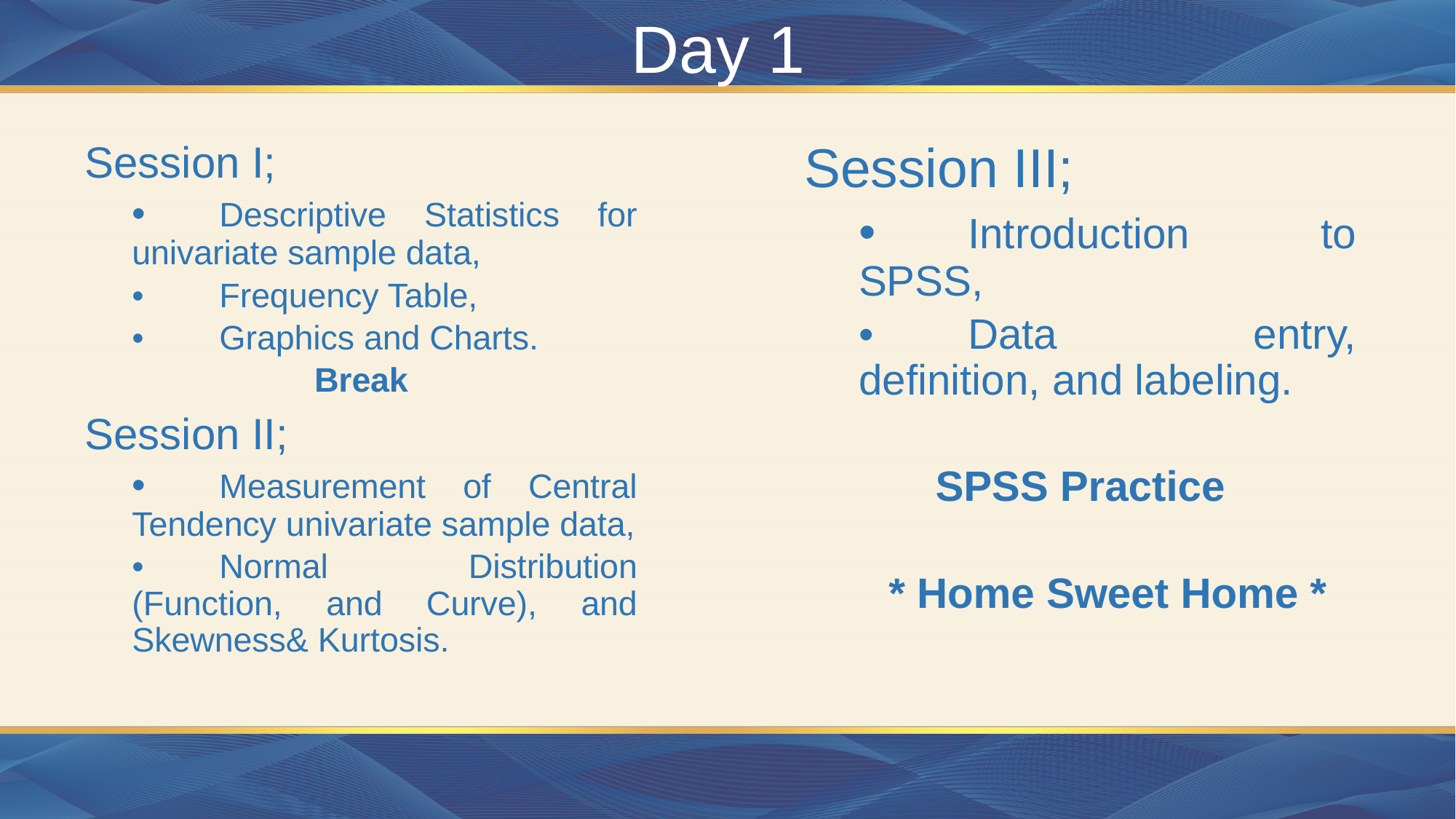

# Day 1
Session I;
•	Descriptive Statistics for univariate sample data,
•	Frequency Table,
•	Graphics and Charts.
Break
Session II;
•	Measurement of Central Tendency univariate sample data,
•	Normal Distribution (Function, and Curve), and Skewness& Kurtosis.

Session III;
•	Introduction to SPSS,
•	Data entry, definition, and labeling.

SPSS Practice

* Home Sweet Home *